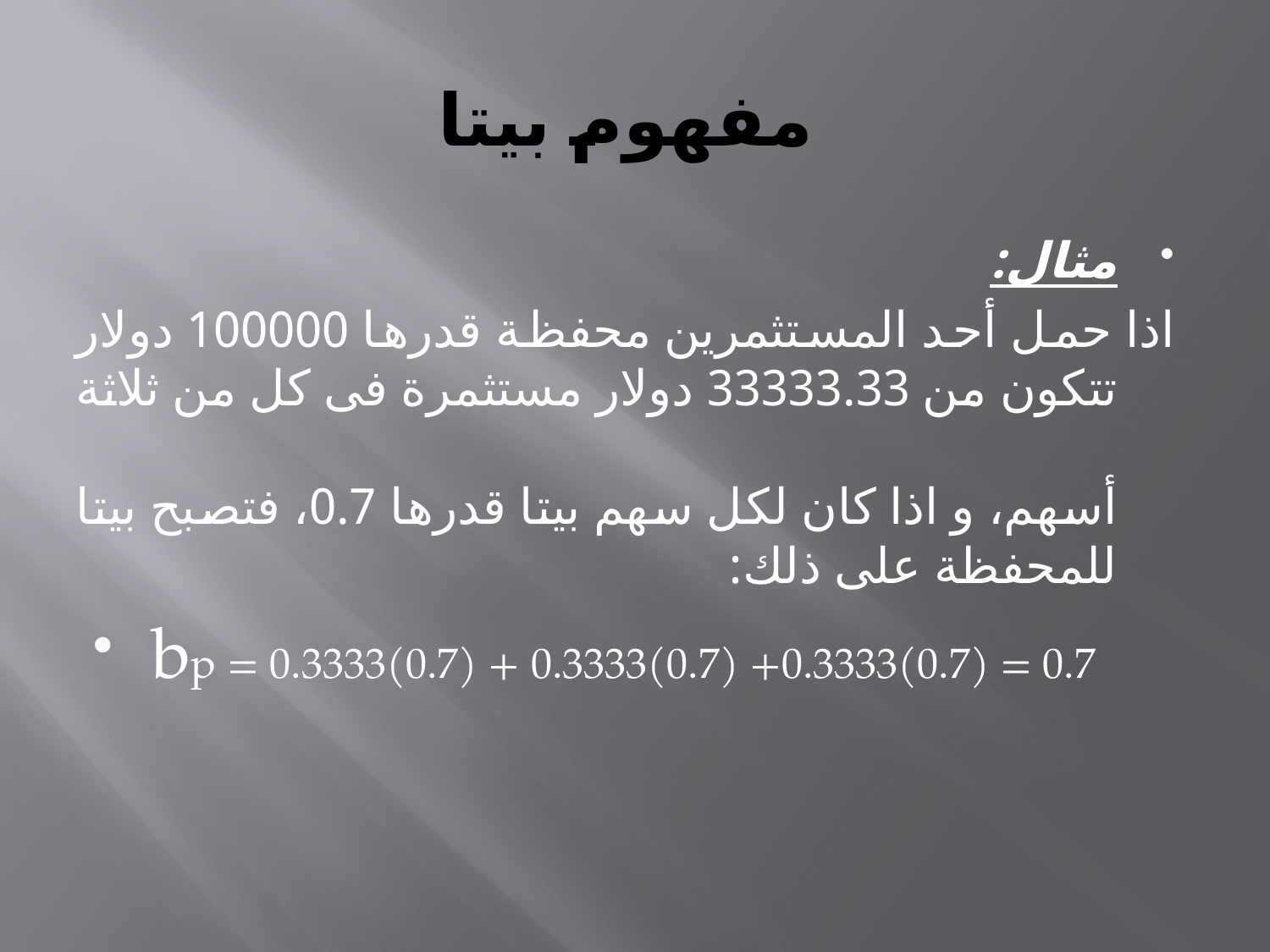

# مفهوم بيتا
مثال:
اذا حمل أحد المستثمرين محفظة قدرها 100000 دولار تتكون من 33333.33 دولار مستثمرة فى كل من ثلاثة
أسهم، و اذا كان لكل سهم بيتا قدرها 0.7، فتصبح بيتا للمحفظة على ذلك:
bp = 0.3333(0.7) + 0.3333(0.7) +0.3333(0.7) = 0.7